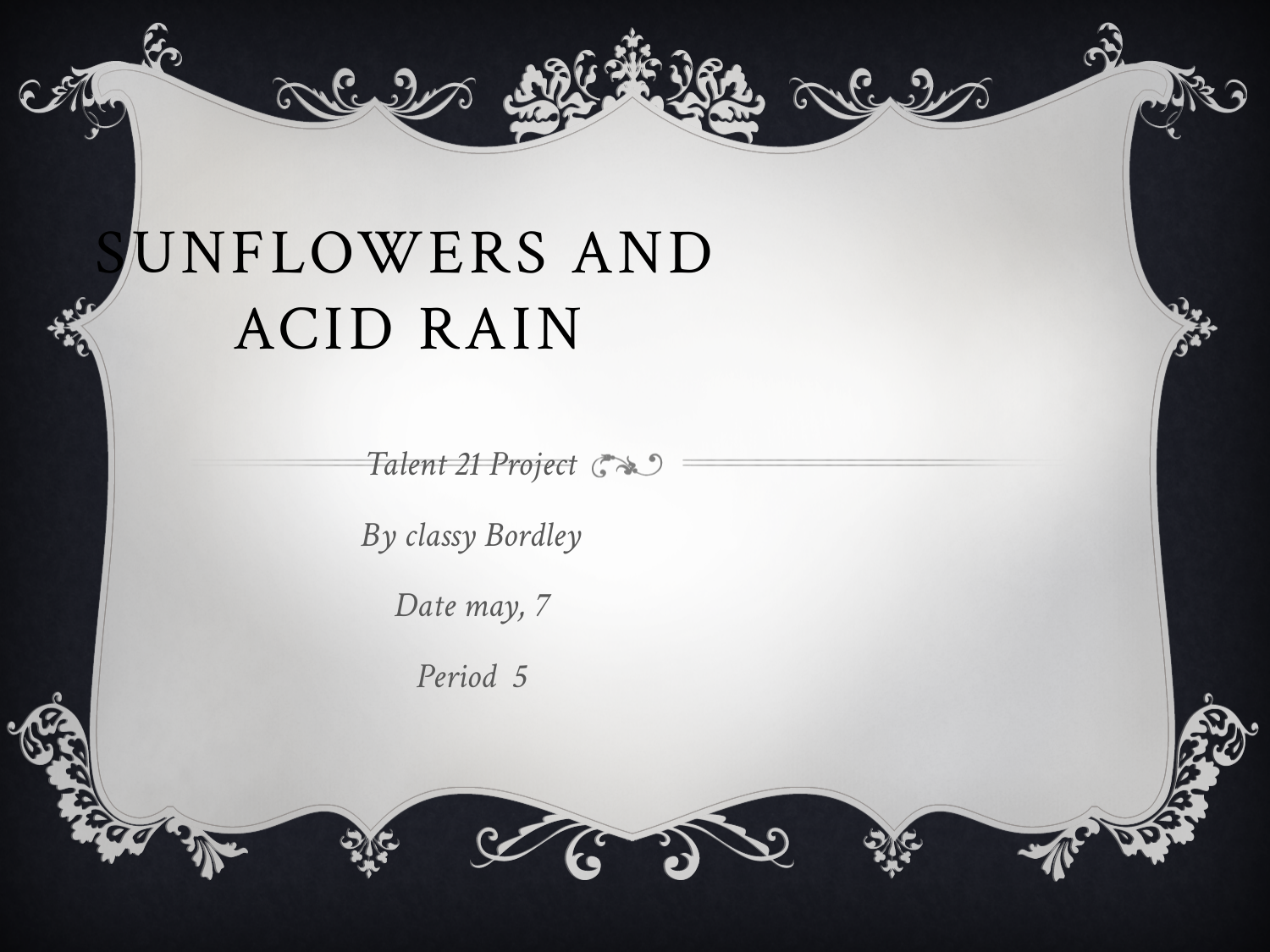

# Sunflowers and Acid Rain
Talent 21 Project
By classy Bordley
Date may, 7
Period  5